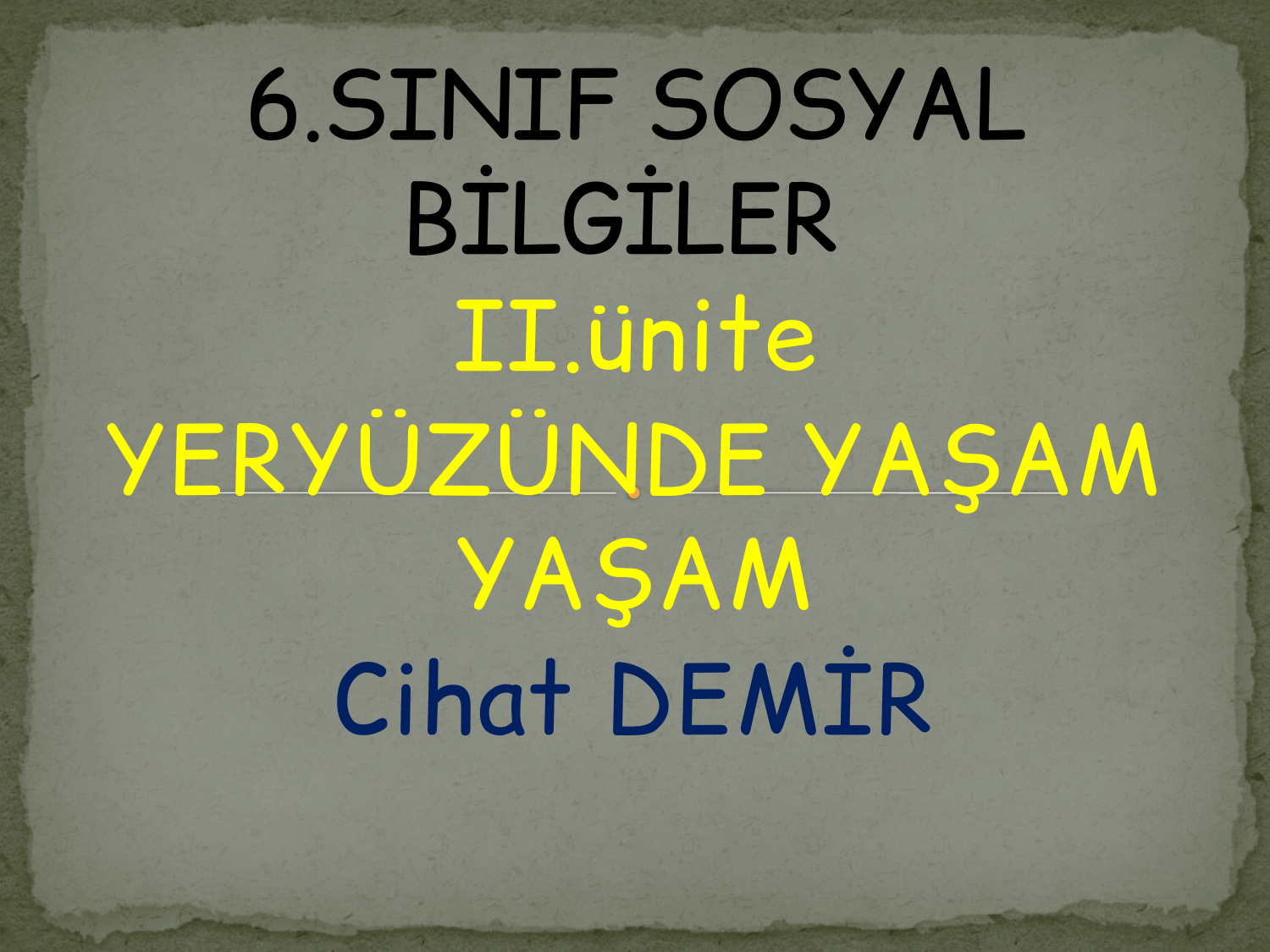

# 6.SINIF SOSYAL BİLGİLER
II.ünite
YERYÜZÜNDE YAŞAM YAŞAM
Cihat DEMİR